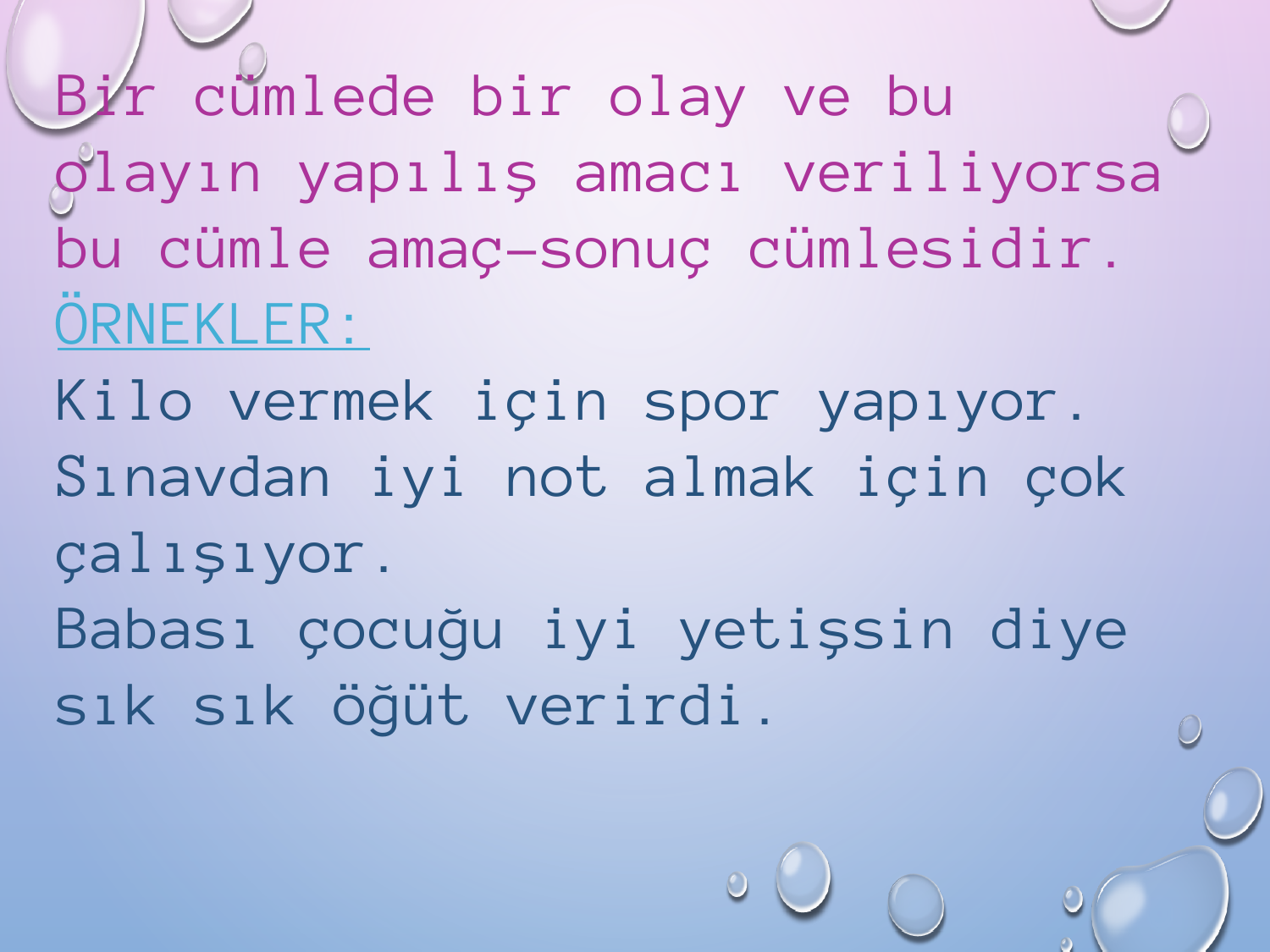

Bir cümlede bir olay ve bu olayın yapılış amacı veriliyorsa bu cümle amaç-sonuç cümlesidir.
ÖRNEKLER:
Kilo vermek için spor yapıyor.
Sınavdan iyi not almak için çok çalışıyor.
Babası çocuğu iyi yetişsin diye sık sık öğüt verirdi.